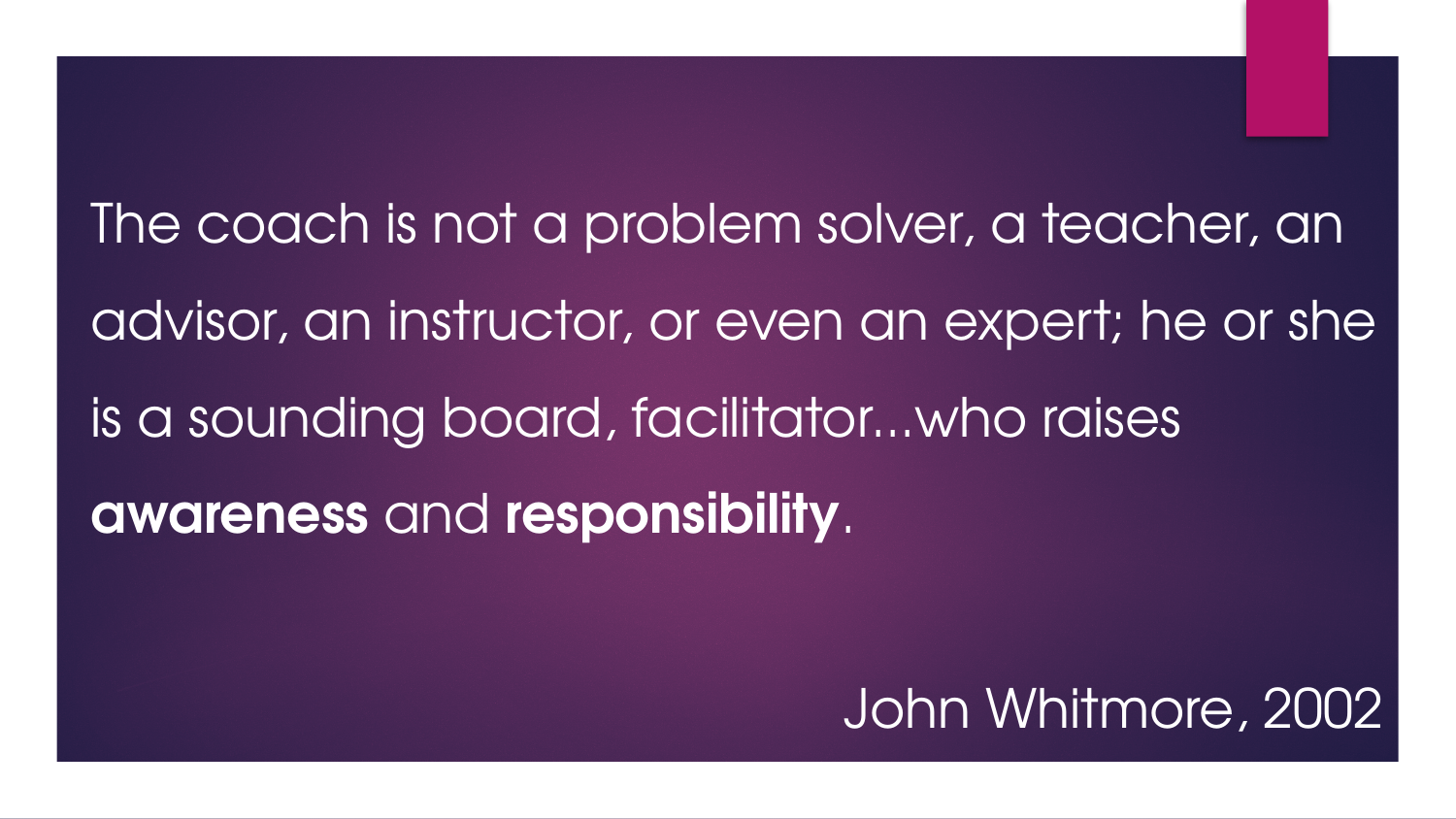

The coach is not a problem solver, a teacher, an advisor, an instructor, or even an expert; he or she is a sounding board, facilitator...who raises awareness and responsibility.

John Whitmore, 2002